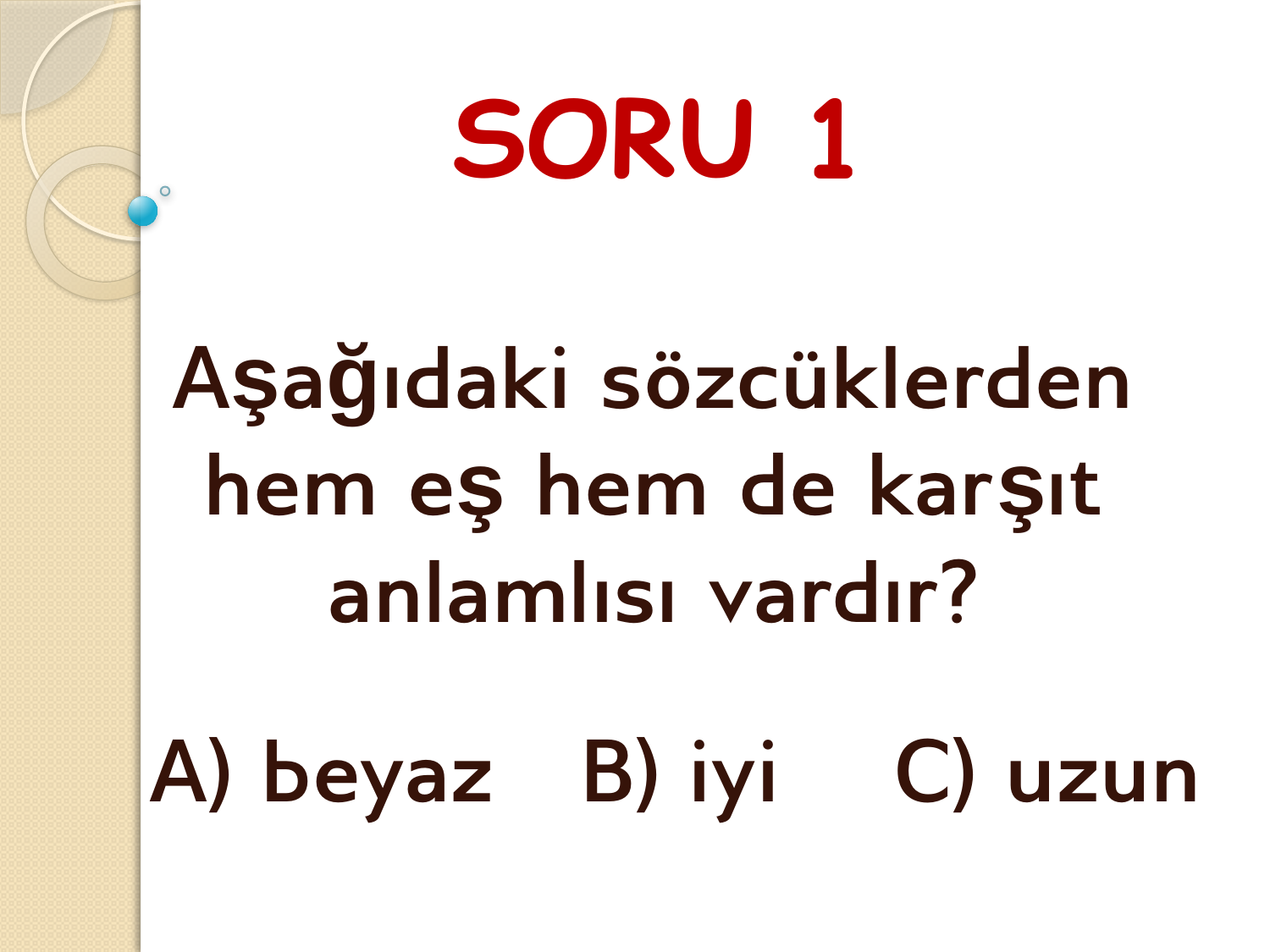

# SORU 1

Aşağıdaki sözcüklerden hem eş hem de karşıt anlamlısı vardır?

  A) beyaz   B) iyi    C) uzun